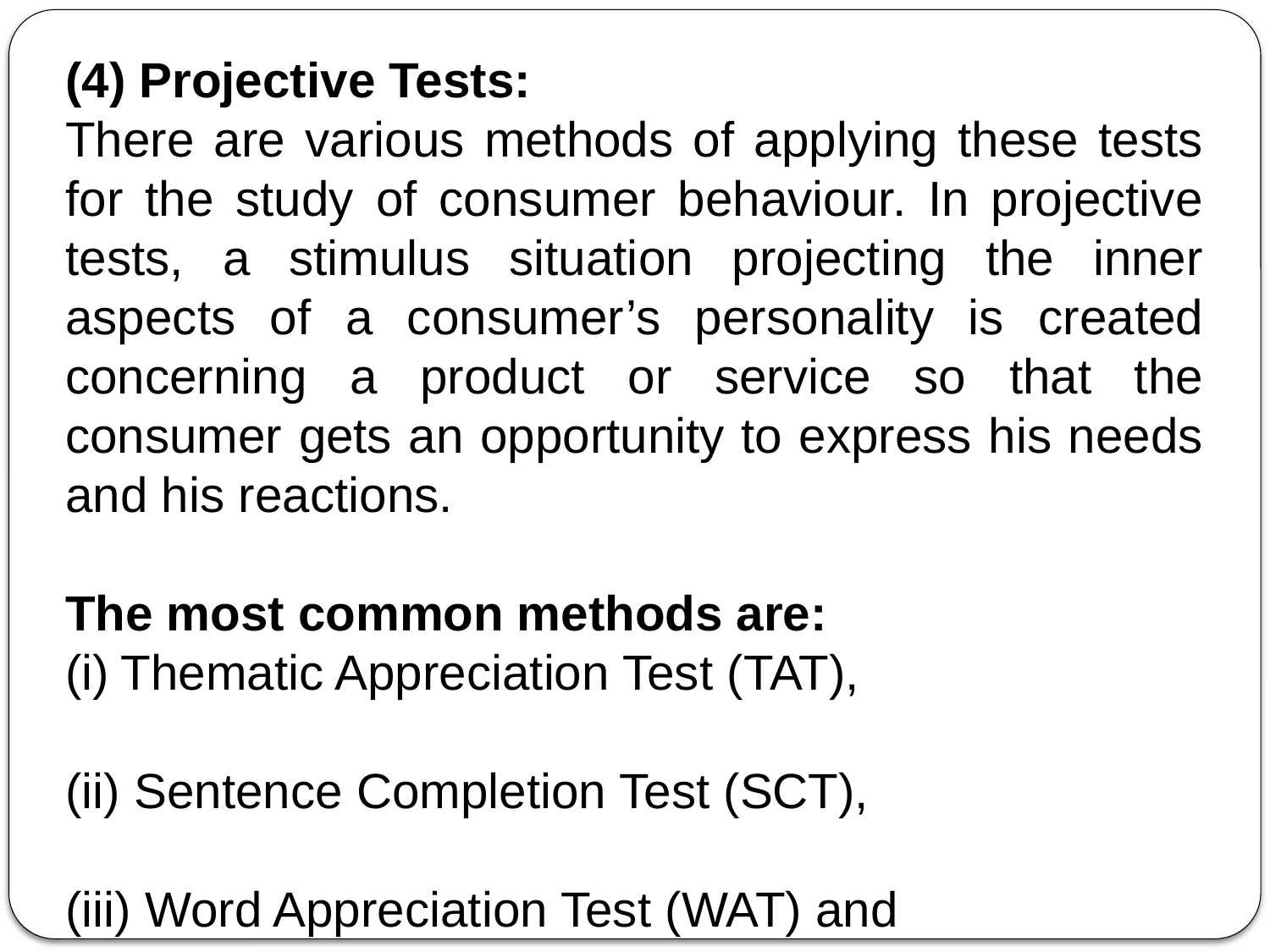

(4) Projective Tests:
There are various methods of applying these tests for the study of consumer behaviour. In projective tests, a stimulus situation projecting the inner aspects of a consumer’s personality is created concerning a product or service so that the consumer gets an opportunity to express his needs and his reactions.

The most common methods are:
Thematic Appreciation Test (TAT),

(ii) Sentence Completion Test (SCT),

(iii) Word Appreciation Test (WAT) and

(iv) Paired Pictures Test (PPT).